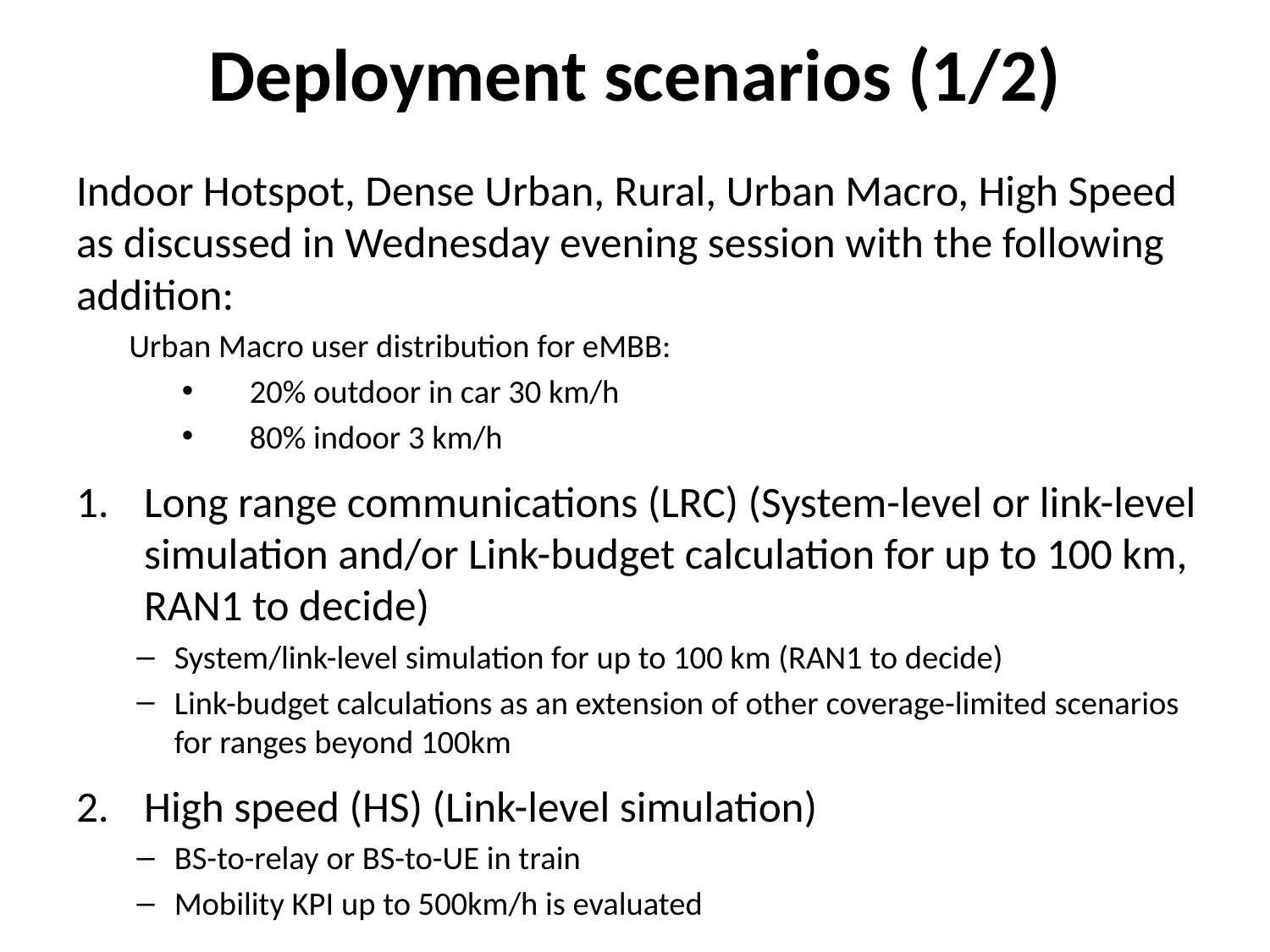

# Deployment scenarios (1/2)
Indoor Hotspot, Dense Urban, Rural, Urban Macro, High Speed as discussed in Wednesday evening session with the following addition:
Urban Macro user distribution for eMBB:
20% outdoor in car 30 km/h
80% indoor 3 km/h
Long range communications (LRC) (System-level or link-level simulation and/or Link-budget calculation for up to 100 km, RAN1 to decide)
System/link-level simulation for up to 100 km (RAN1 to decide)
Link-budget calculations as an extension of other coverage-limited scenarios for ranges beyond 100km
High speed (HS) (Link-level simulation)
BS-to-relay or BS-to-UE in train
Mobility KPI up to 500km/h is evaluated